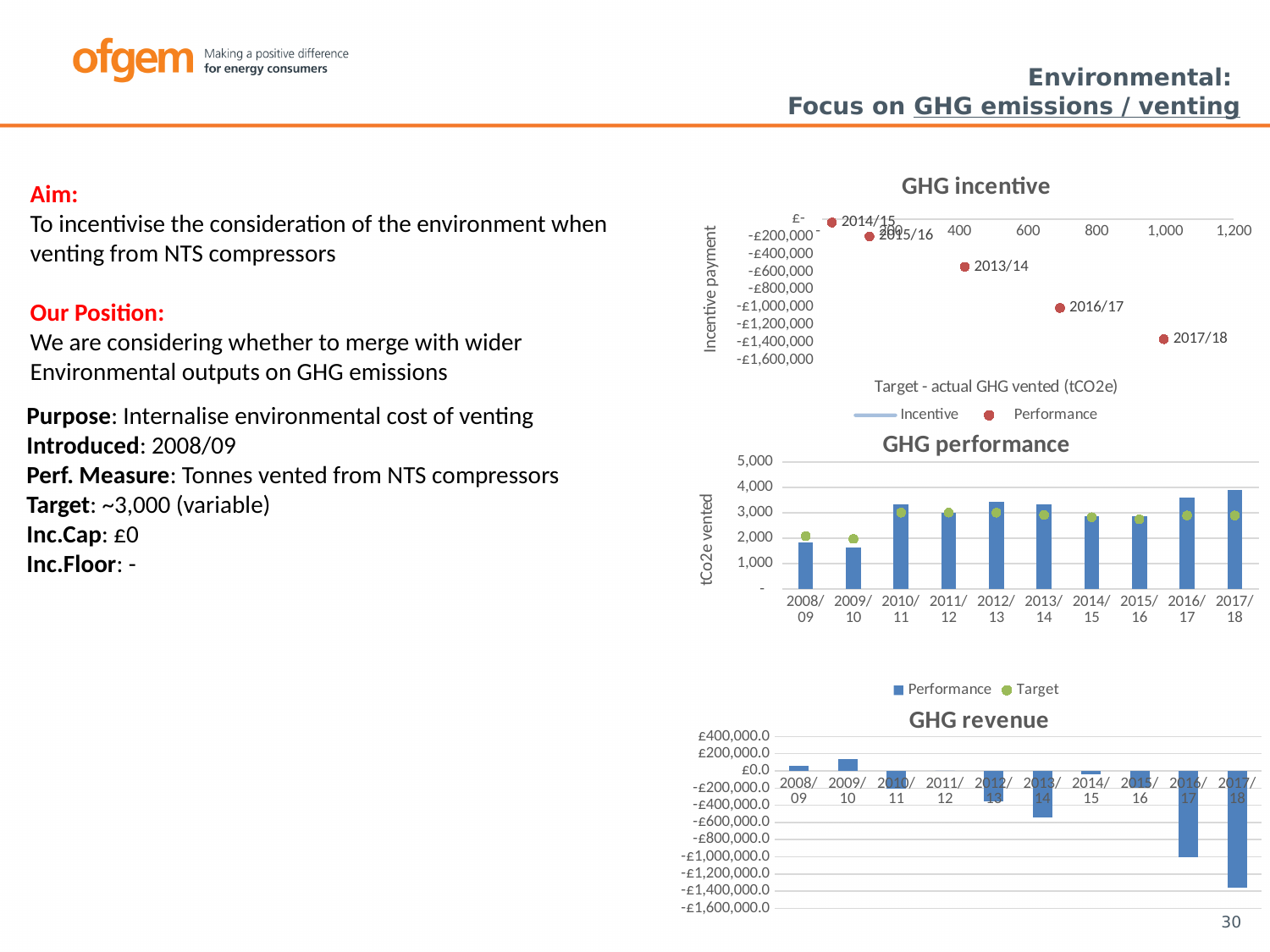

30
Environmental:
 Focus on GHG emissions / venting

### Chart: GHG incentive

| Category | Incentive | Performance |
|---|---|---|
Aim:
To incentivise the consideration of the environment when venting from NTS compressors

Our Position:
We are considering whether to merge with wider Environmental outputs on GHG emissions

Purpose: Internalise environmental cost of venting
Introduced: 2008/09
Perf. Measure: Tonnes vented from NTS compressors
Target: ~3,000 (variable)
Inc.Cap: £0
Inc.Floor: -

### Chart: GHG performance

| Category | Performance | Target |
|---|---|---|
| 2008/09 | 1850.0 | 2086.0 |
| 2009/10 | 1634.0 | 1977.0 |
| 2010/11 | 3346.0 | 3007.0 |
| 2011/12 | 3000.0 | 3007.0 |
| 2012/13 | 3443.0 | 3007.0 |
| 2013/14 | 3332.267139659697 | 2917.0 |
| 2014/15 | 2857.4187443427586 | 2829.0 |
| 2015/16 | 2881.717191132956 | 2744.0 |
| 2016/17 | 3590.0078825708356 | 2897.0 |
| 2017/18 | 3892.7407927285535 | 2897.0 |

### Chart: GHG revenue

| Category | GHG |
|---|---|
| 2008/09 | 58000.0 |
| 2009/10 | 140000.0 |
| 2010/11 | -209000.0 |
| 2011/12 | 0.0 |
| 2012/13 | -353000.0 |
| 2013/14 | -540677.8158369255 |
| 2014/15 | -38756.915159767326 |
| 2015/16 | -195203.0682354393 |
| 2016/17 | -1008572.5703413333 |
| 2017/18 | -1362826.7755423244 |